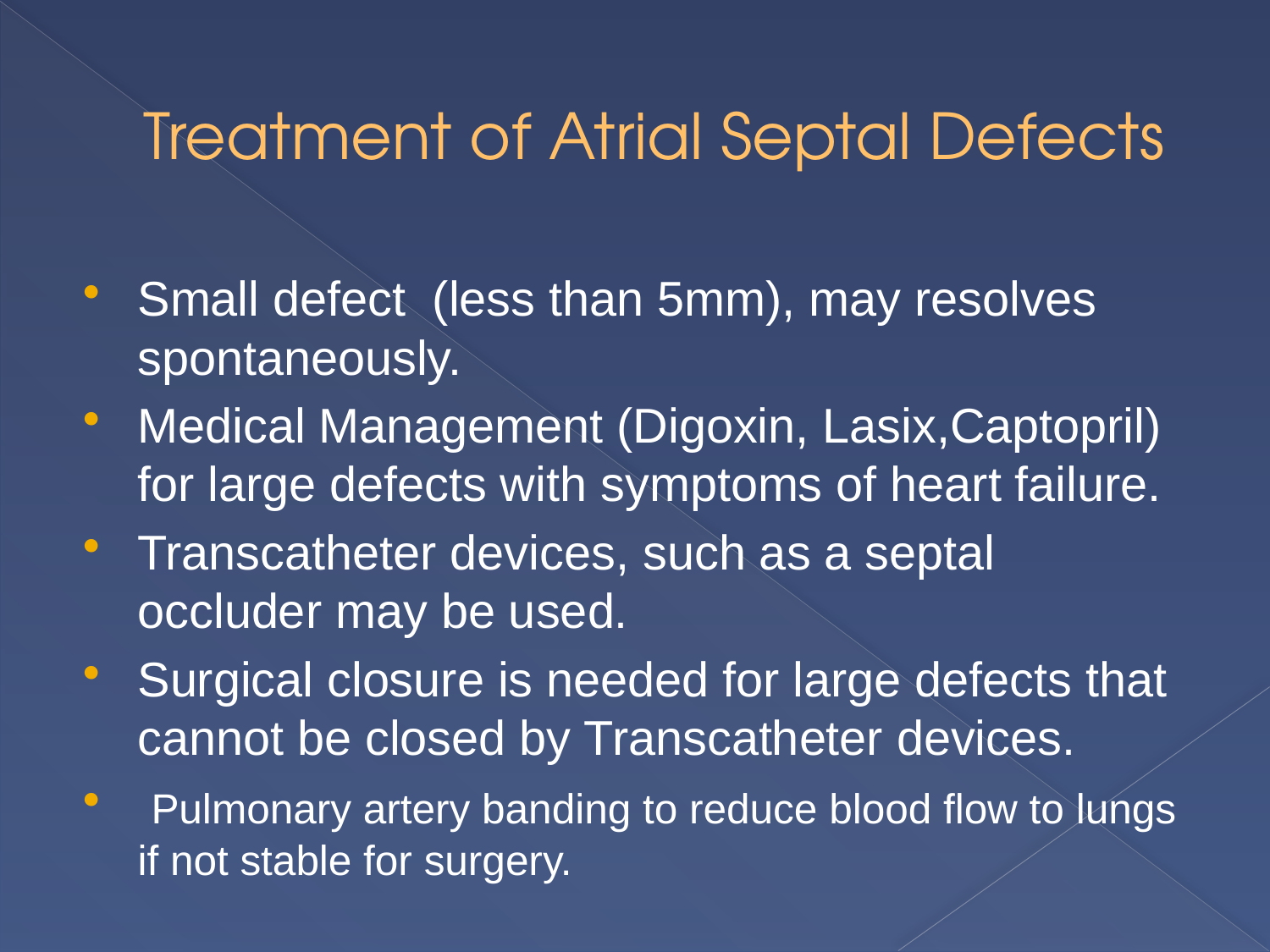

# Treatment of Atrial Septal Defects
Small defect  (less than 5mm), may resolves spontaneously.
Medical Management (Digoxin, Lasix,Captopril) for large defects with symptoms of heart failure.
Transcatheter devices, such as a septal occluder may be used.
Surgical closure is needed for large defects that cannot be closed by Transcatheter devices.
 Pulmonary artery banding to reduce blood flow to lungs if not stable for surgery.